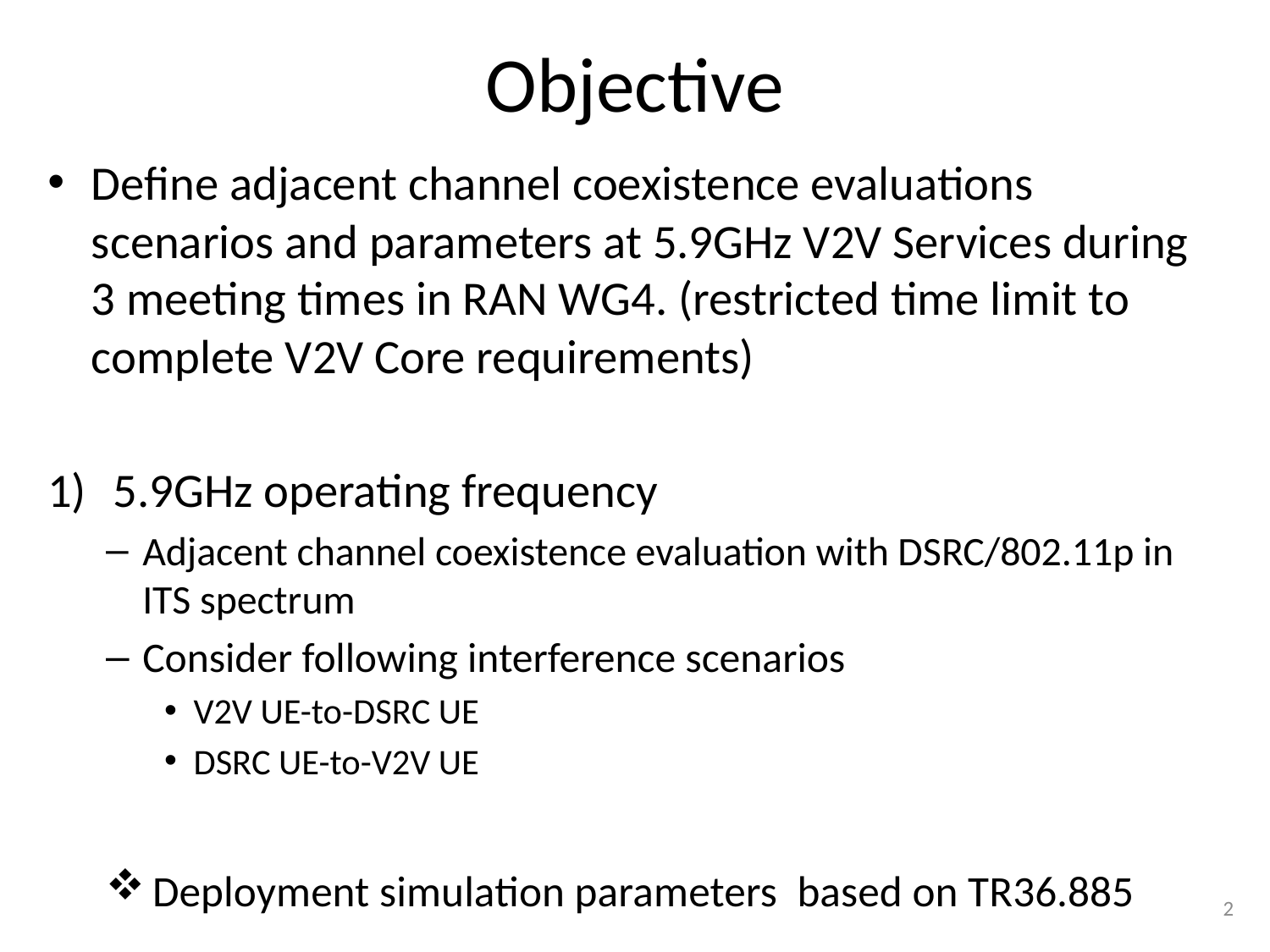

# Objective
Define adjacent channel coexistence evaluations scenarios and parameters at 5.9GHz V2V Services during 3 meeting times in RAN WG4. (restricted time limit to complete V2V Core requirements)

5.9GHz operating frequency
Adjacent channel coexistence evaluation with DSRC/802.11p in ITS spectrum
Consider following interference scenarios
V2V UE-to-DSRC UE
DSRC UE-to-V2V UE

 Deployment simulation parameters  based on TR36.885

2